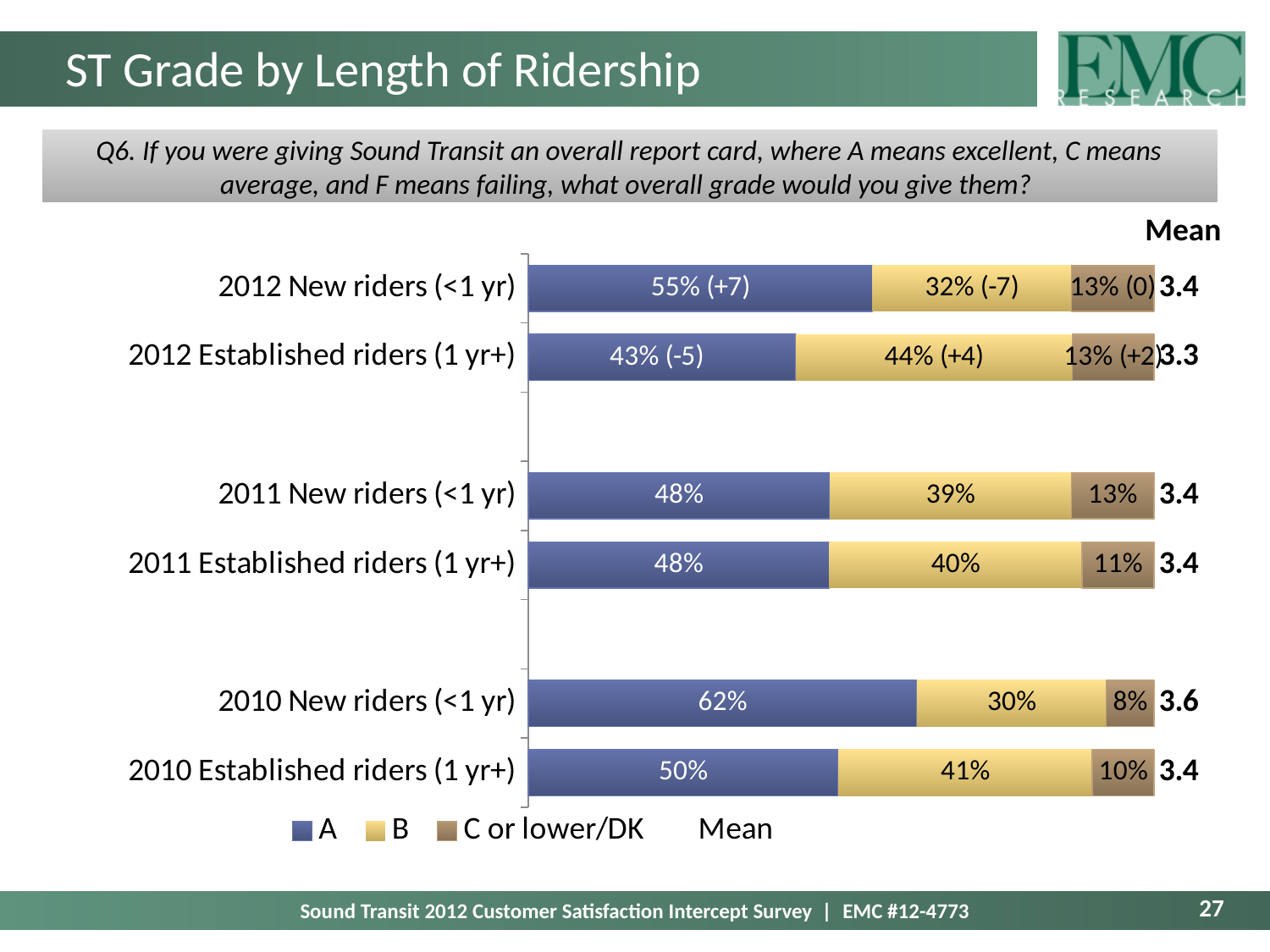

# ST Grade by Length of Ridership
Q6. If you were giving Sound Transit an overall report card, where A means excellent, C means average, and F means failing, what overall grade would you give them?

Mean

### Chart

| Category | A | B | C or lower/DK | Mean |
|---|---|---|---|---|
| 2012 New riders (<1 yr) | 0.5499693733497446 | 0.3181406580842797 | 0.13188996856597612 | 3.4141683943417767 |
| 2012 Established riders (1 yr+) | 0.42754788424740325 | 0.4419474979334467 | 0.13050461781914668 | 3.282073372773672 |
|  | None | None | None | None |
| 2011 New riders (<1 yr) | 0.4819804493403885 | 0.38597770606462073 | 0.1320418445949925 | 3.3751237212870553 |
| 2011 Established riders (1 yr+) | 0.48090755088273135 | 0.40425110213474186 | 0.11484134698251182 | 3.368989471873687 |
|  | None | None | None | None |
| 2010 New riders (<1 yr) | 0.6211097255807548 | 0.3028104394128057 | 0.07607983500644028 | 3.5533346528767846 |
| 2010 Established riders (1 yr+) | 0.4955111072662921 | 0.40581884988149314 | 0.09867004285221406 | 3.383898418626729 |